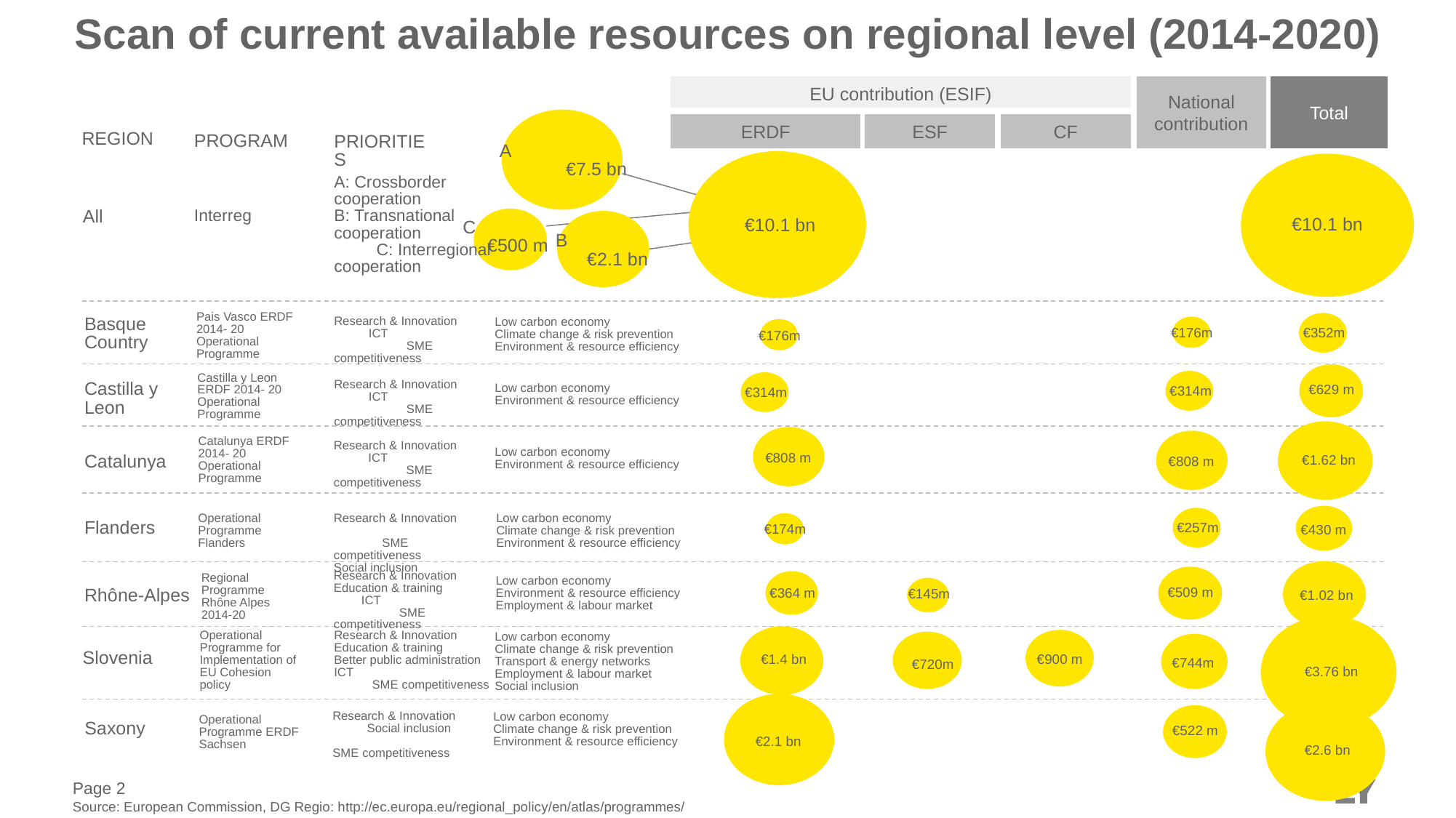

# Scan of current available resources on regional level (2014-2020)
EU contribution (ESIF)
National contribution
Total

ERDF
ESF
CF
REGION
PROGRAM
PRIORITIES
A                                     €7.5 bn

A: Crossborder cooperation                  B: Transnational cooperation                            C: Interregional cooperation
All
Interreg

€10.1 bn
€10.1 bn
C                    €500 m
B                       €2.1 bn
Pais Vasco ERDF 2014- 20 Operational Programme
Basque Country
Research & Innovation                     ICT                                                    SME competitiveness
Low carbon economy           Climate change & risk prevention  Environment & resource efficiency

€352m
€176m
€176m

Castilla y Leon ERDF 2014- 20 Operational Programme

Research & Innovation                     ICT                                                    SME competitiveness
Castilla y Leon
Low carbon economy           Environment & resource efficiency
€629 m
€314m
€314m

Catalunya ERDF 2014- 20 Operational Programme
Research & Innovation                     ICT                                                    SME competitiveness
Low carbon economy           Environment & resource efficiency
€808 m
Catalunya
€1.62 bn
€808 m

Operational Programme Flanders
Research & Innovation                                                                        SME competitiveness                     Social inclusion
Low carbon economy           Climate change & risk prevention  Environment & resource efficiency

Flanders
€257m
€174m
€430 m

Research & Innovation Education & training                        ICT                                                    SME competitiveness

Regional Programme Rhône Alpes 2014-20
Low carbon economy           Environment & resource efficiency Employment & labour market

€509 m
Rhône-Alpes
€364 m
€145m
€1.02 bn

Operational Programme for Implementation of EU Cohesion policy
Research & Innovation Education & training      Better public administration ICT                                                    SME competitiveness
Low carbon economy           Climate change & risk prevention Transport & energy networks Employment & labour market        Social inclusion

Slovenia
€900 m
€1.4 bn
€744m
€720m
€3.76 bn

Research & Innovation                     Social inclusion                                                    SME competitiveness
Low carbon economy           Climate change & risk prevention  Environment & resource efficiency
Operational Programme ERDF Sachsen
Saxony
€522 m
€2.1 bn
€2.6 bn
Source: European Commission, DG Regio: http://ec.europa.eu/regional_policy/en/atlas/programmes/